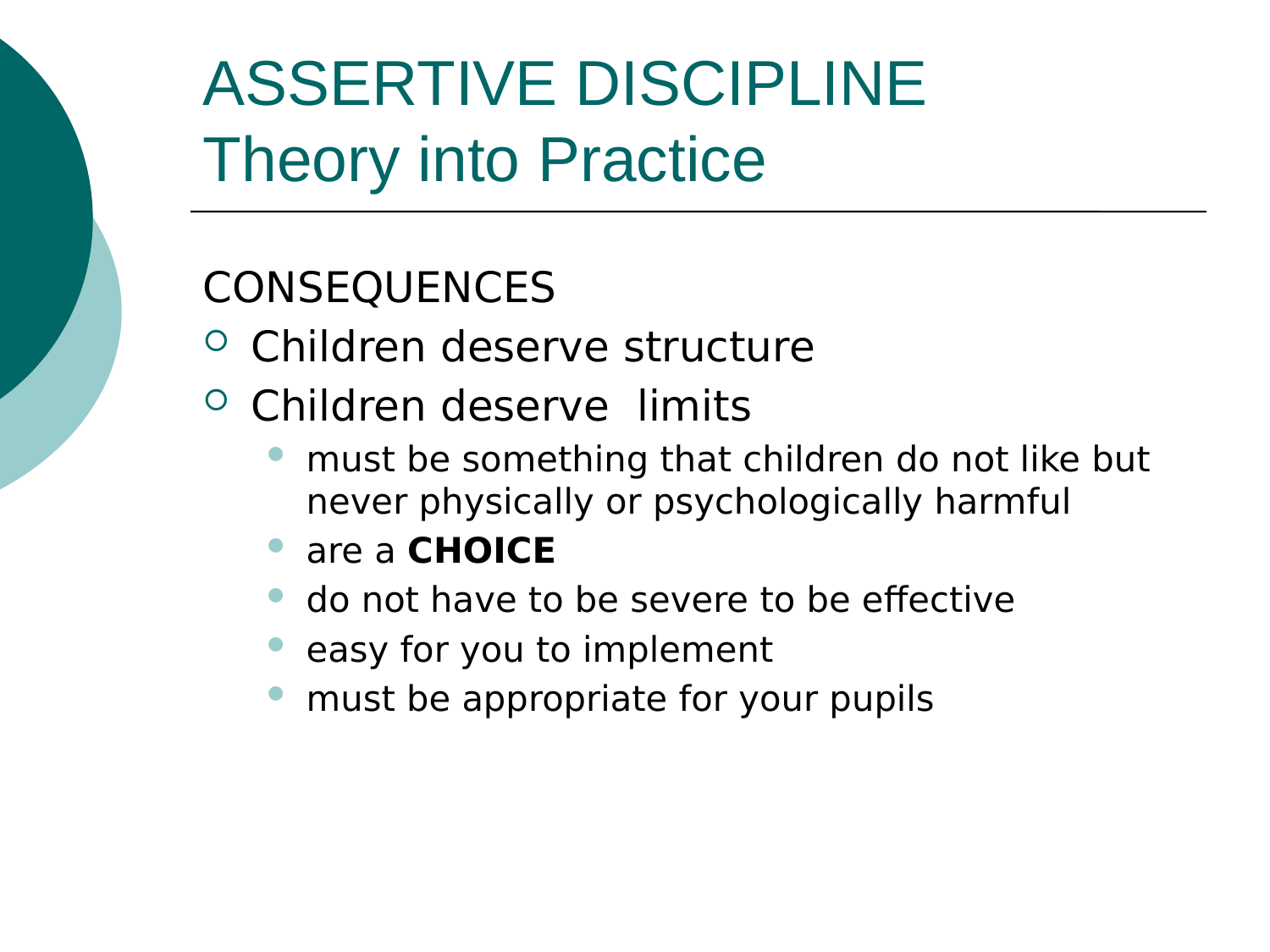

# ASSERTIVE DISCIPLINE Theory into Practice
CONSEQUENCES
Children deserve structure
Children deserve  limits
must be something that children do not like but never physically or psychologically harmful
are a CHOICE
do not have to be severe to be effective
easy for you to implement
must be appropriate for your pupils